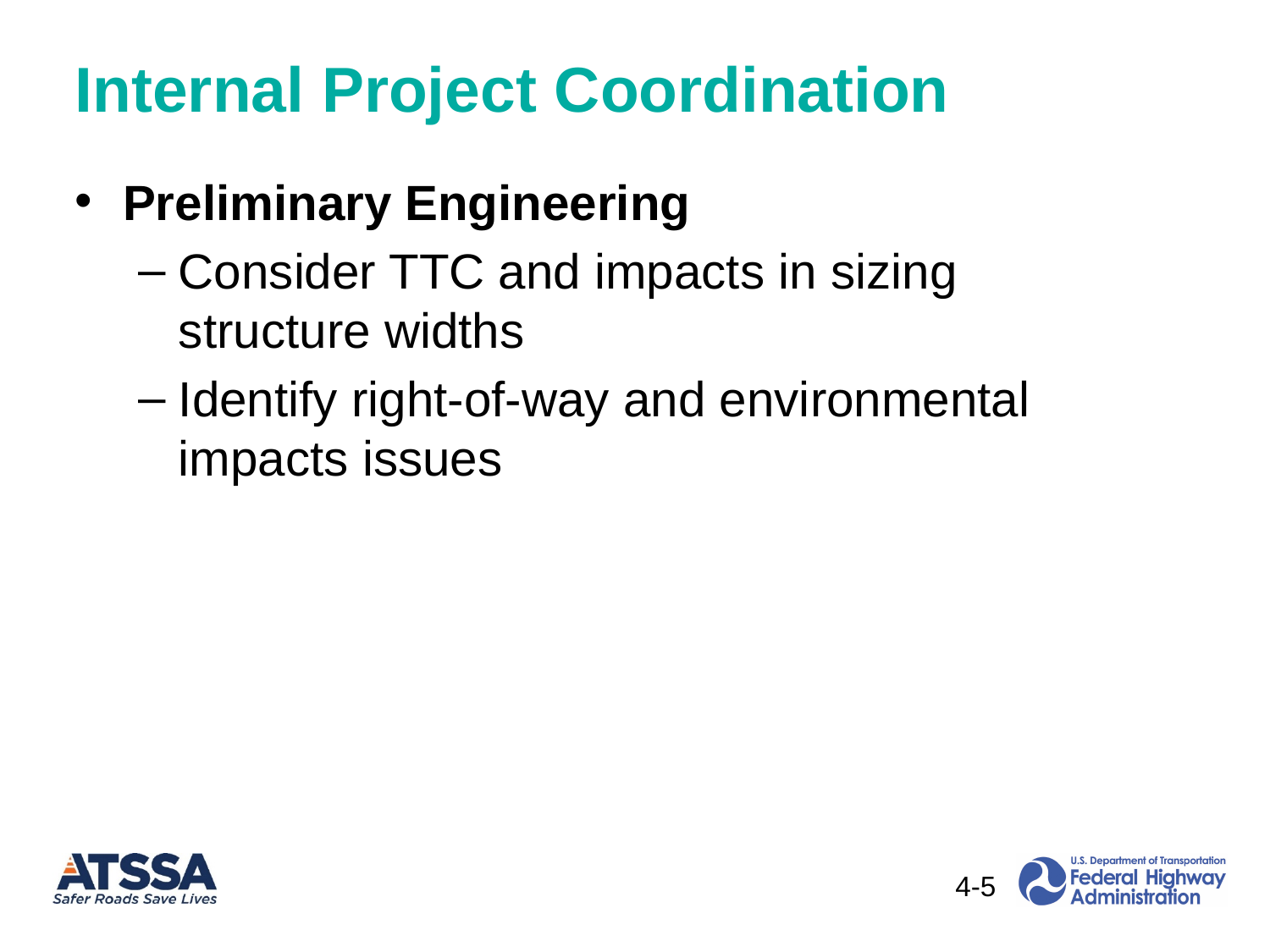

# Internal Project Coordination
Preliminary Engineering
Consider TTC and impacts in sizing structure widths
Identify right-of-way and environmental impacts issues